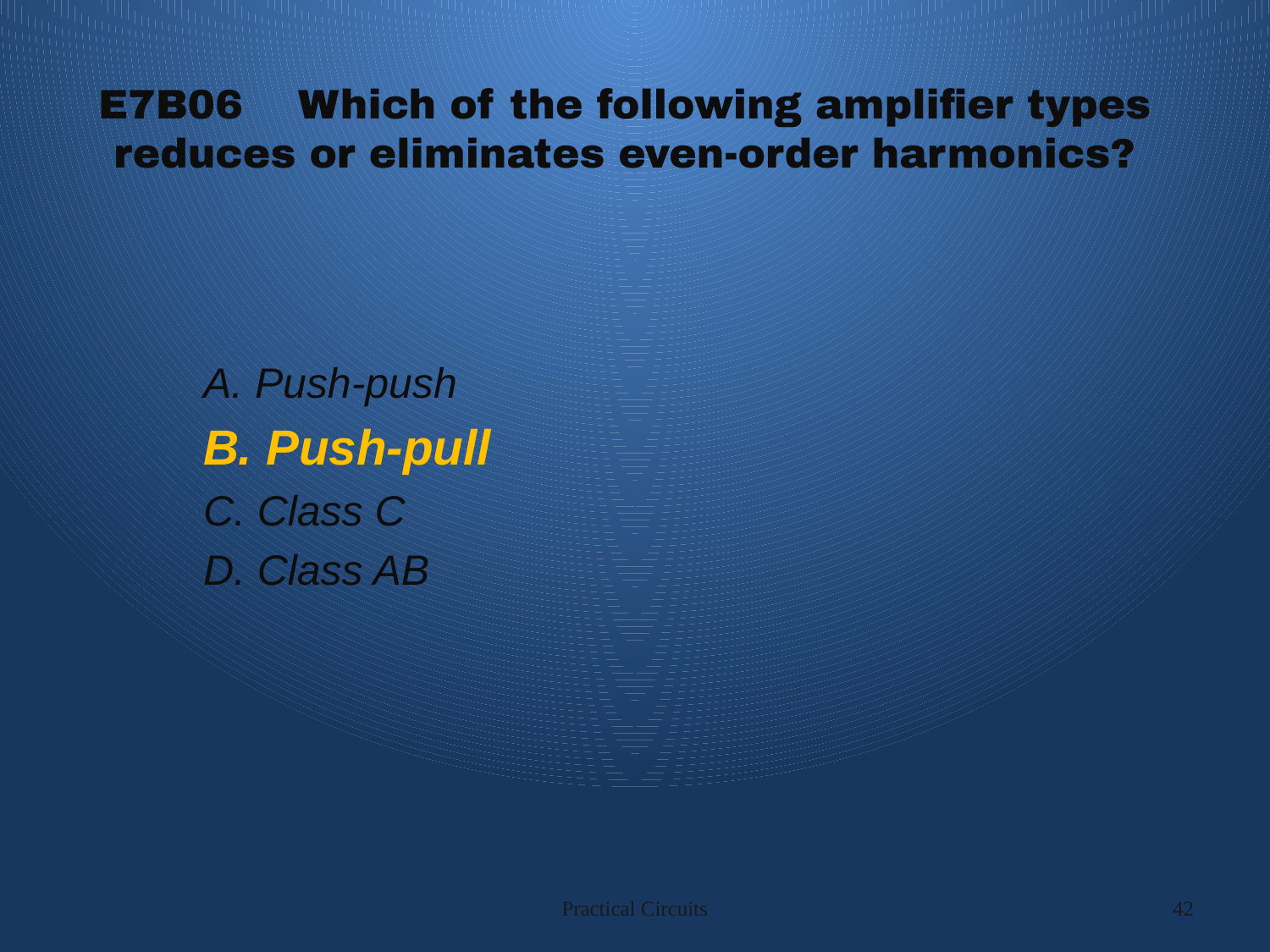

# E7B06    Which of the following amplifier types reduces or eliminates even-order harmonics?
A. Push-push
B. Push-pull
C. Class C
D. Class AB
Practical Circuits
42